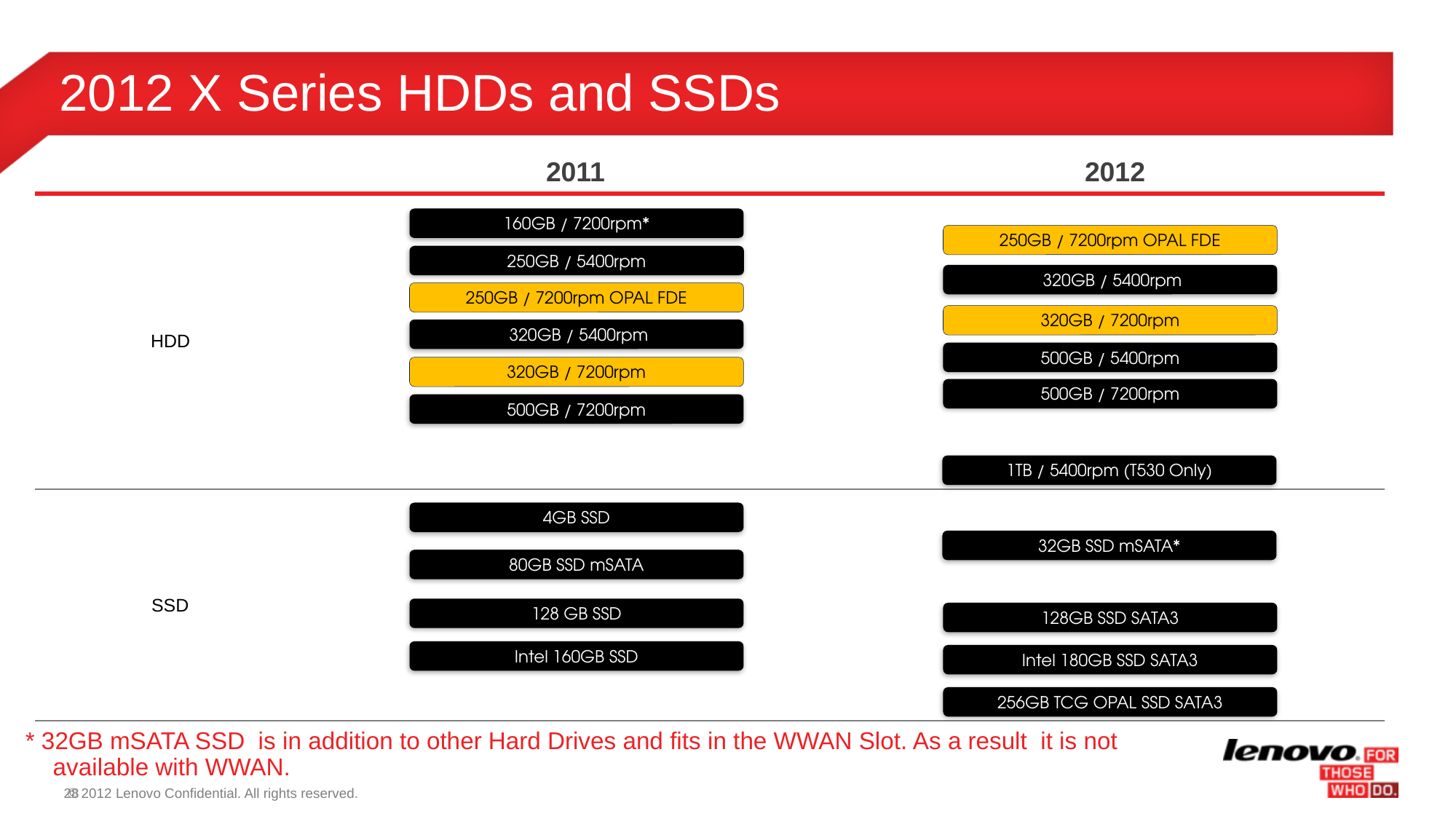

# 2012 X Series HDDs and SSDs
|  | 2011 | 2012 |
| --- | --- | --- |
| HDD |  |  |
| SSD |  |  |
160GB / 7200rpm*
250GB / 7200rpm OPAL FDE
250GB / 5400rpm
 320GB / 5400rpm
250GB / 7200rpm OPAL FDE
320GB / 7200rpm
 320GB / 5400rpm
500GB / 5400rpm
320GB / 7200rpm
500GB / 7200rpm
500GB / 7200rpm
1TB / 5400rpm (T530 Only)
4GB SSD
32GB SSD mSATA*
80GB SSD mSATA
128 GB SSD
128GB SSD SATA3
Intel 160GB SSD
Intel 180GB SSD SATA3
256GB TCG OPAL SSD SATA3
* 32GB mSATA SSD  is in addition to other Hard Drives and fits in the WWAN Slot. As a result  it is not available with WWAN.